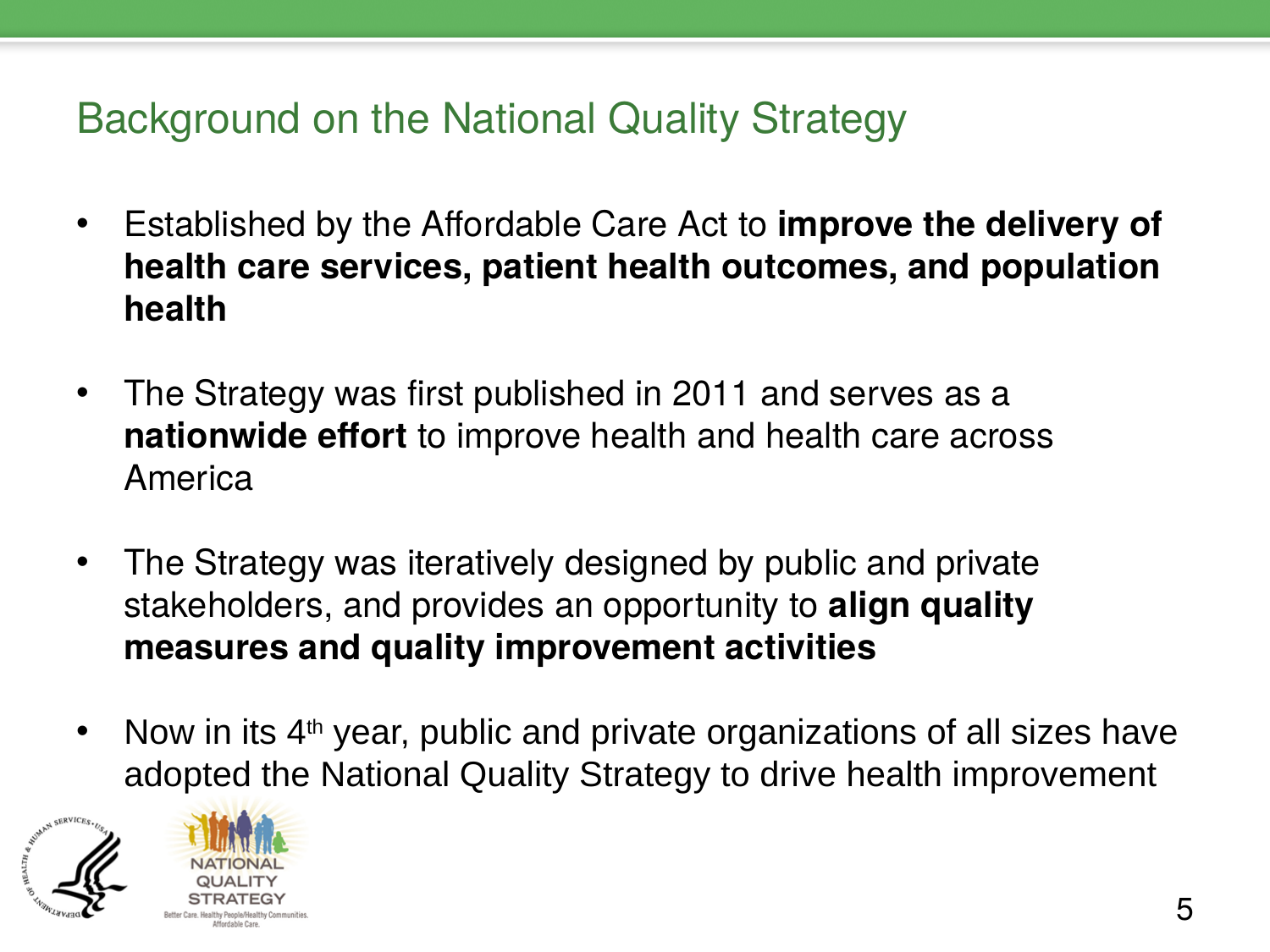

# Background on the National Quality Strategy
Established by the Affordable Care Act to improve the delivery of health care services, patient health outcomes, and population health
The Strategy was first published in 2011 and serves as a nationwide effort to improve health and health care across America
The Strategy was iteratively designed by public and private stakeholders, and provides an opportunity to align quality measures and quality improvement activities
Now in its 4th year, public and private organizations of all sizes have adopted the National Quality Strategy to drive health improvement

5